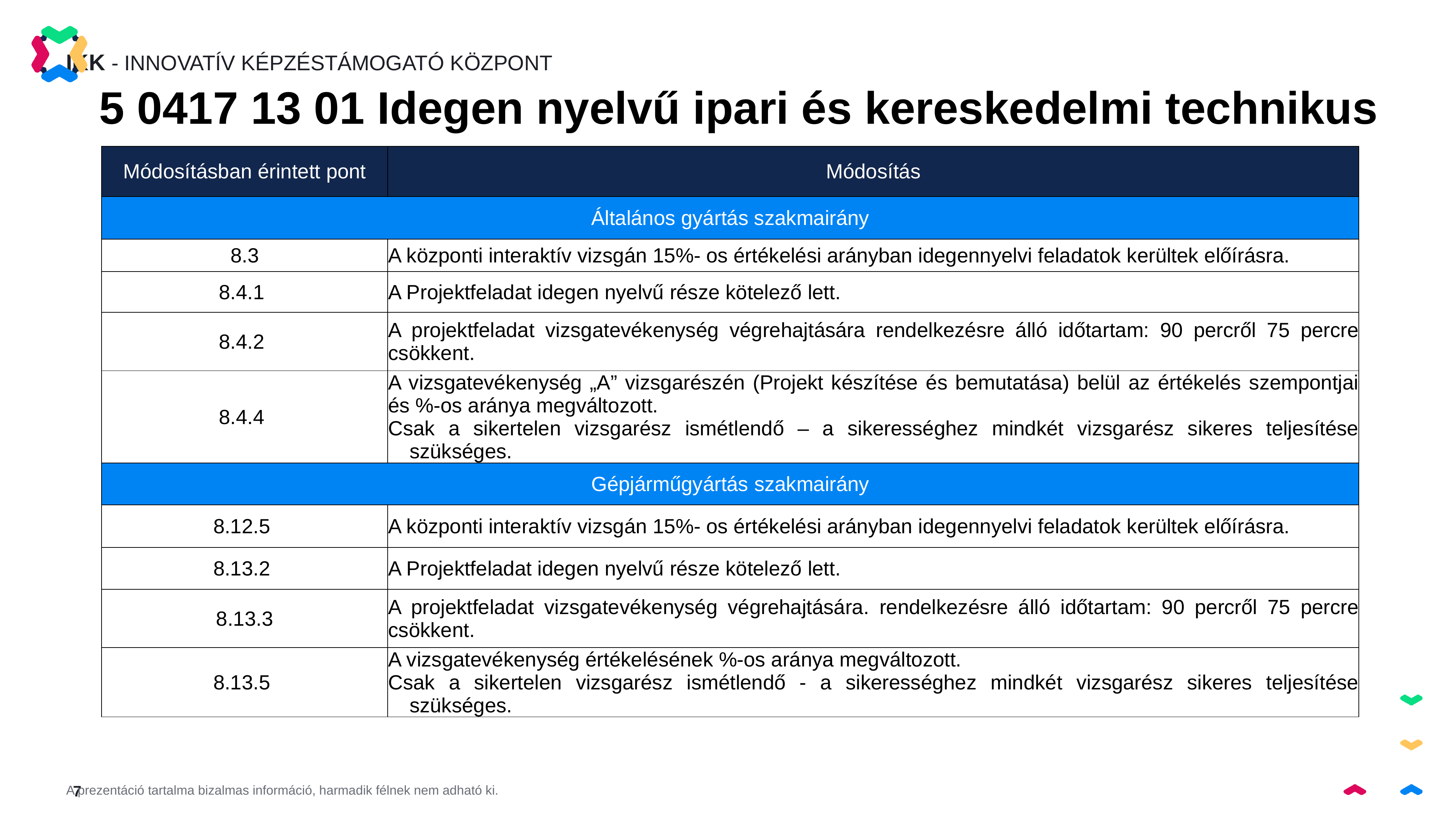

5 0417 13 01 Idegen nyelvű ipari és kereskedelmi technikus
| Módosításban érintett pont | Módosítás |
| --- | --- |
| Általános gyártás szakmairány |  |
| 8.3 | A központi interaktív vizsgán 15%- os értékelési arányban idegennyelvi feladatok kerültek előírásra. |
| 8.4.1 | A Projektfeladat idegen nyelvű része kötelező lett. |
| 8.4.2 | A projektfeladat vizsgatevékenység végrehajtására rendelkezésre álló időtartam: 90 percről 75 percre csökkent. |
| 8.4.4 | A vizsgatevékenység „A” vizsgarészén (Projekt készítése és bemutatása) belül az értékelés szempontjai és %-os aránya megváltozott. Csak a sikertelen vizsgarész ismétlendő – a sikerességhez mindkét vizsgarész sikeres teljesítése szükséges. |
| Gépjárműgyártás szakmairány |  |
| 8.12.5 | A központi interaktív vizsgán 15%- os értékelési arányban idegennyelvi feladatok kerültek előírásra. |
| 8.13.2 | A Projektfeladat idegen nyelvű része kötelező lett. |
| 8.13.3 | A projektfeladat vizsgatevékenység végrehajtására. rendelkezésre álló időtartam: 90 percről 75 percre csökkent. |
| 8.13.5 | A vizsgatevékenység értékelésének %-os aránya megváltozott. Csak a sikertelen vizsgarész ismétlendő - a sikerességhez mindkét vizsgarész sikeres teljesítése szükséges. |